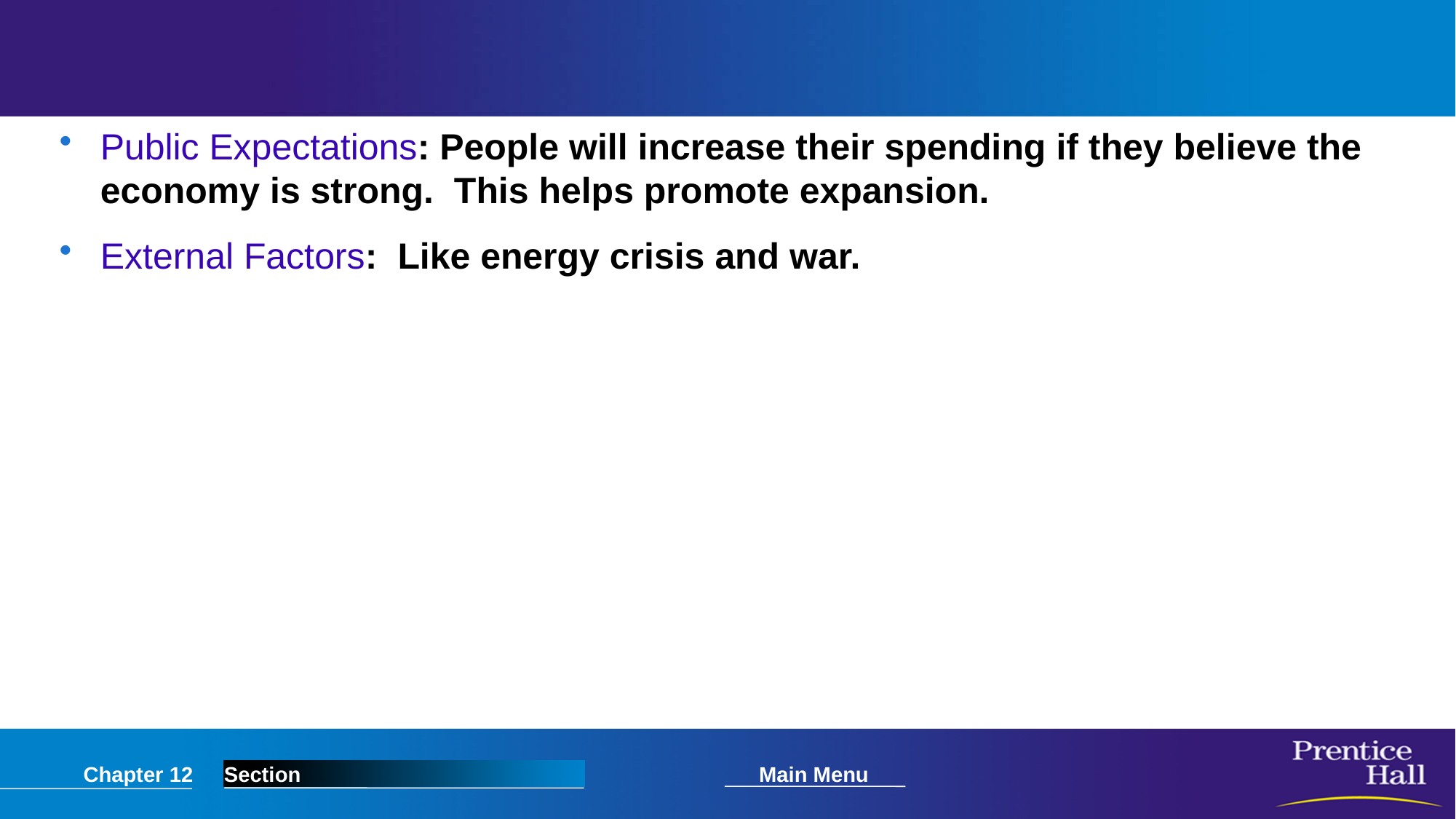

#
Public Expectations: People will increase their spending if they believe the economy is strong.  This helps promote expansion.
External Factors:  Like energy crisis and war.